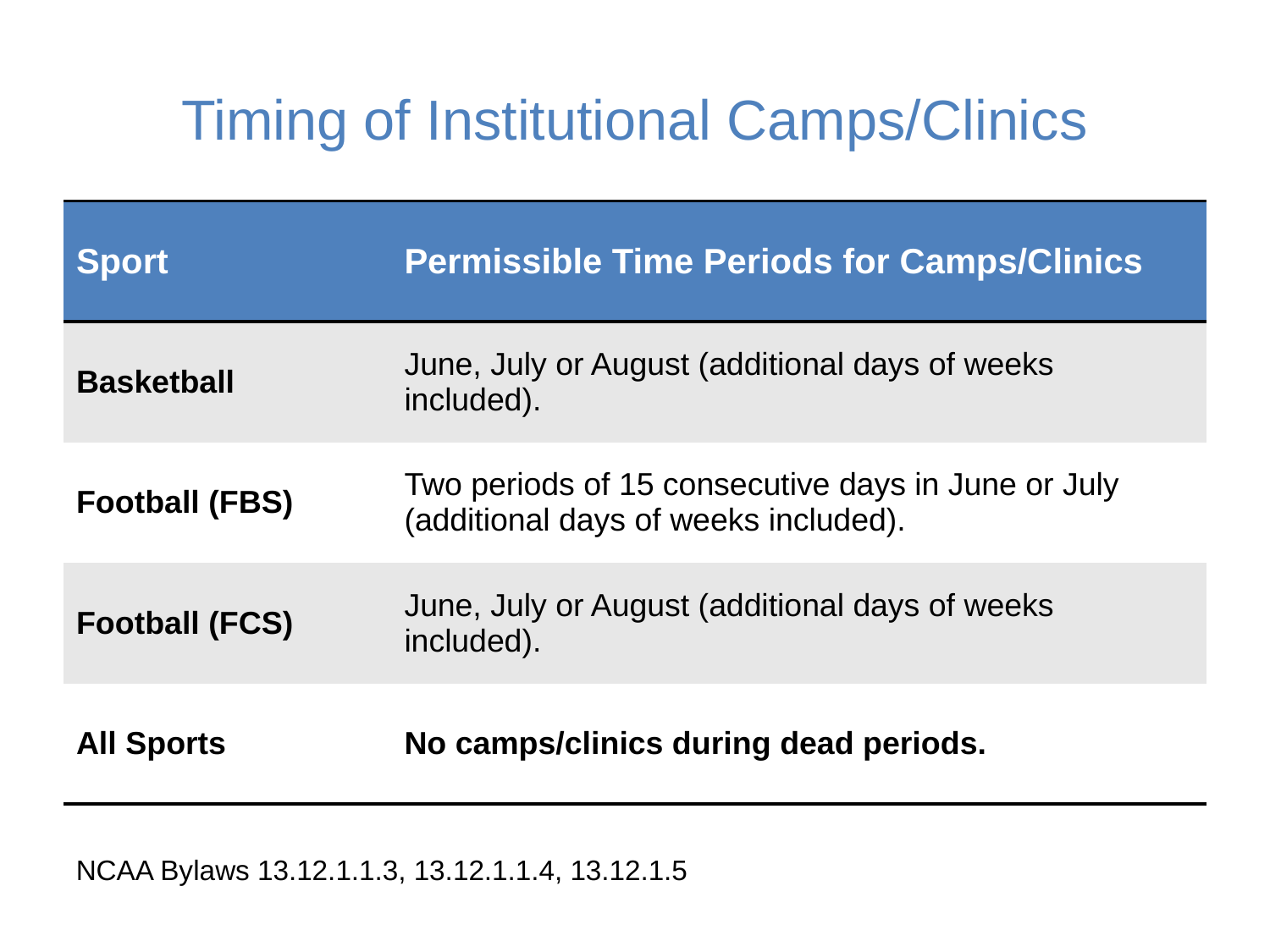

# Timing of Institutional Camps/Clinics
| Sport | Permissible Time Periods for Camps/Clinics |
| --- | --- |
| Basketball | June, July or August (additional days of weeks included). |
| Football (FBS) | Two periods of 15 consecutive days in June or July (additional days of weeks included). |
| Football (FCS) | June, July or August (additional days of weeks included). |
| All Sports | No camps/clinics during dead periods. |
NCAA Bylaws 13.12.1.1.3, 13.12.1.1.4, 13.12.1.5